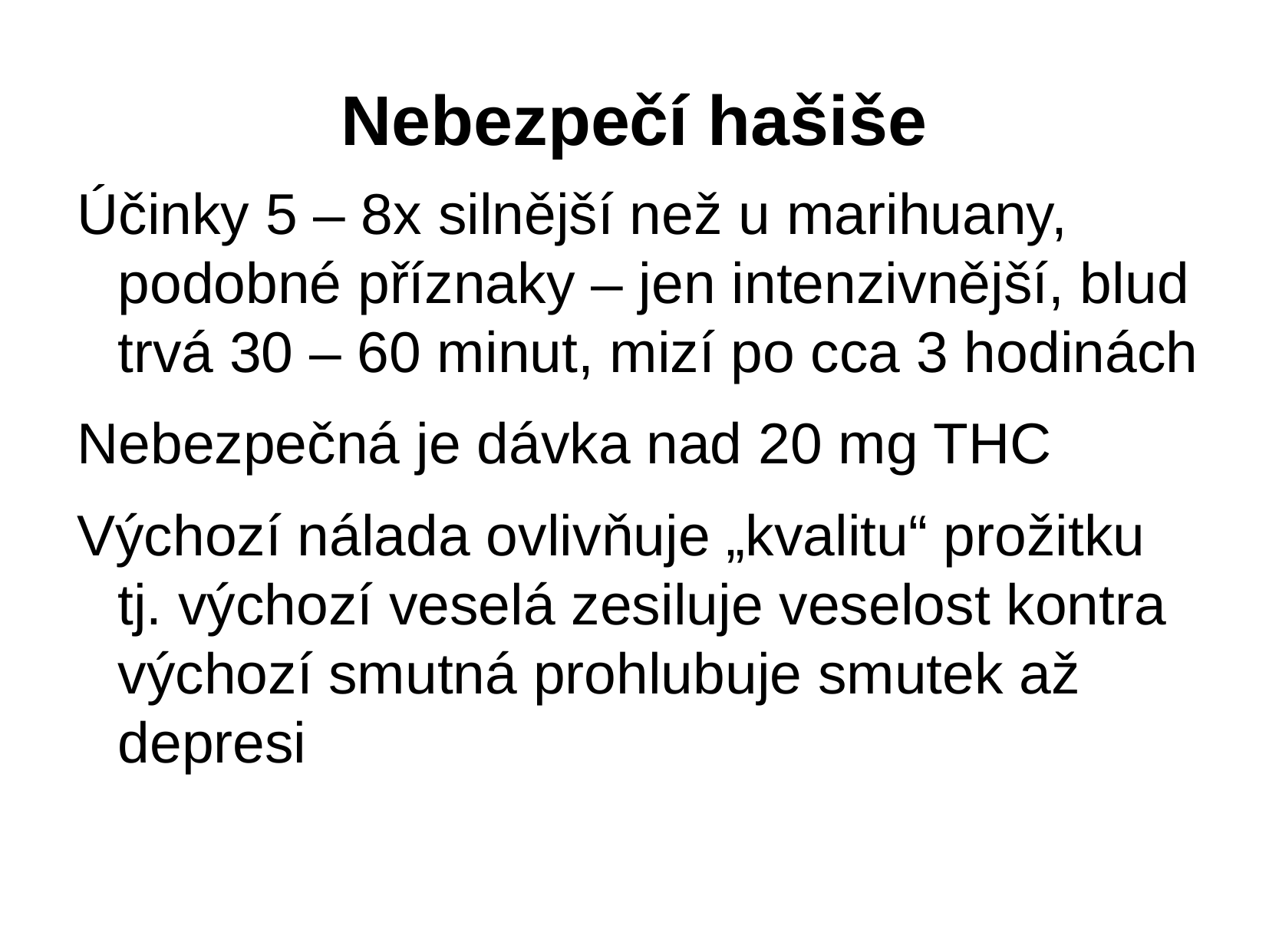

# Nebezpečí hašiše
Účinky 5 – 8x silnější než u marihuany, podobné příznaky – jen intenzivnější, blud trvá 30 – 60 minut, mizí po cca 3 hodinách
Nebezpečná je dávka nad 20 mg THC
Výchozí nálada ovlivňuje „kvalitu“ prožitku tj. výchozí veselá zesiluje veselost kontra výchozí smutná prohlubuje smutek až depresi